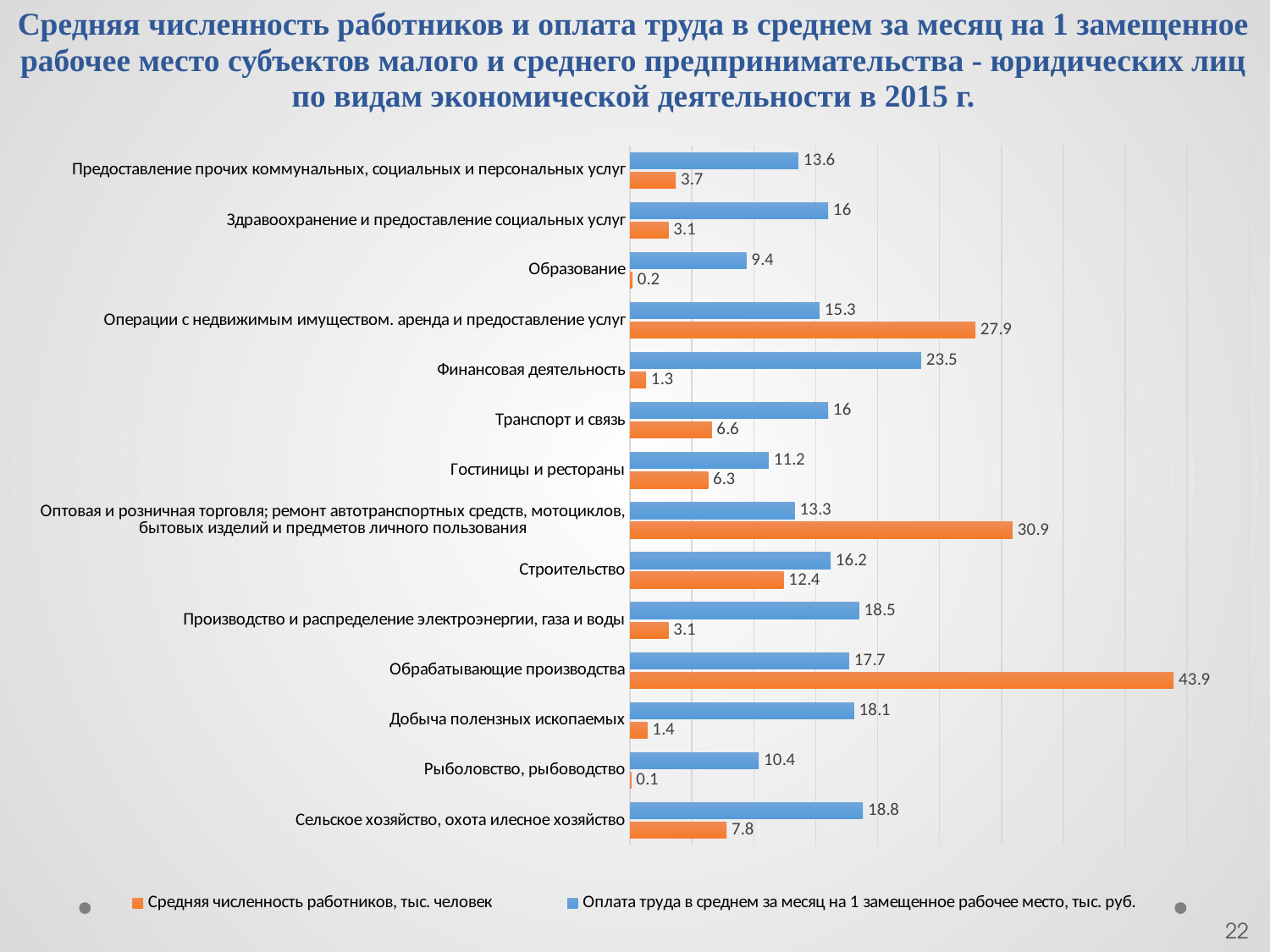

Средняя численность работников и оплата труда в среднем за месяц на 1 замещенное рабочее место субъектов малого и среднего предпринимательства - юридических лиц по видам экономической деятельности в 2015 г.

### Chart

| Category |  | Средняя численность работников, тыс. человек |
|---|---|---|
| Предоставление прочих коммунальных, cоциальных и персональных услуг | 13.6 | 3.7 |
| Здравоохранение и предоставление социальных услуг | 16.0 | 3.1 |
| Образование | 9.4 | 0.2 |
| Операции с недвижимым имуществом. аренда и предоставление услуг | 15.3 | 27.9 |
| Финансовая деятельность | 23.5 | 1.3 |
| Транспорт и связь | 16.0 | 6.6 |
| Гостиницы и рестораны | 11.2 | 6.3 |
| Оптовая и розничная торговля; ремонт автотранспортных средств, мотоциклов, бытовых изделий и предметов личного пользования | 13.3 | 30.9 |
| Строительство | 16.2 | 12.4 |
| Производство и распределение электроэнергии, газа и воды | 18.5 | 3.1 |
| Обрабатывающие производства | 17.7 | 43.9 |
| Добыча полензных ископаемых | 18.1 | 1.4 |
| Рыболовство, рыбоводство | 10.4 | 0.1 |
| Сельское хозяйство, охота илесное хозяйство | 18.8 | 7.8 |
22